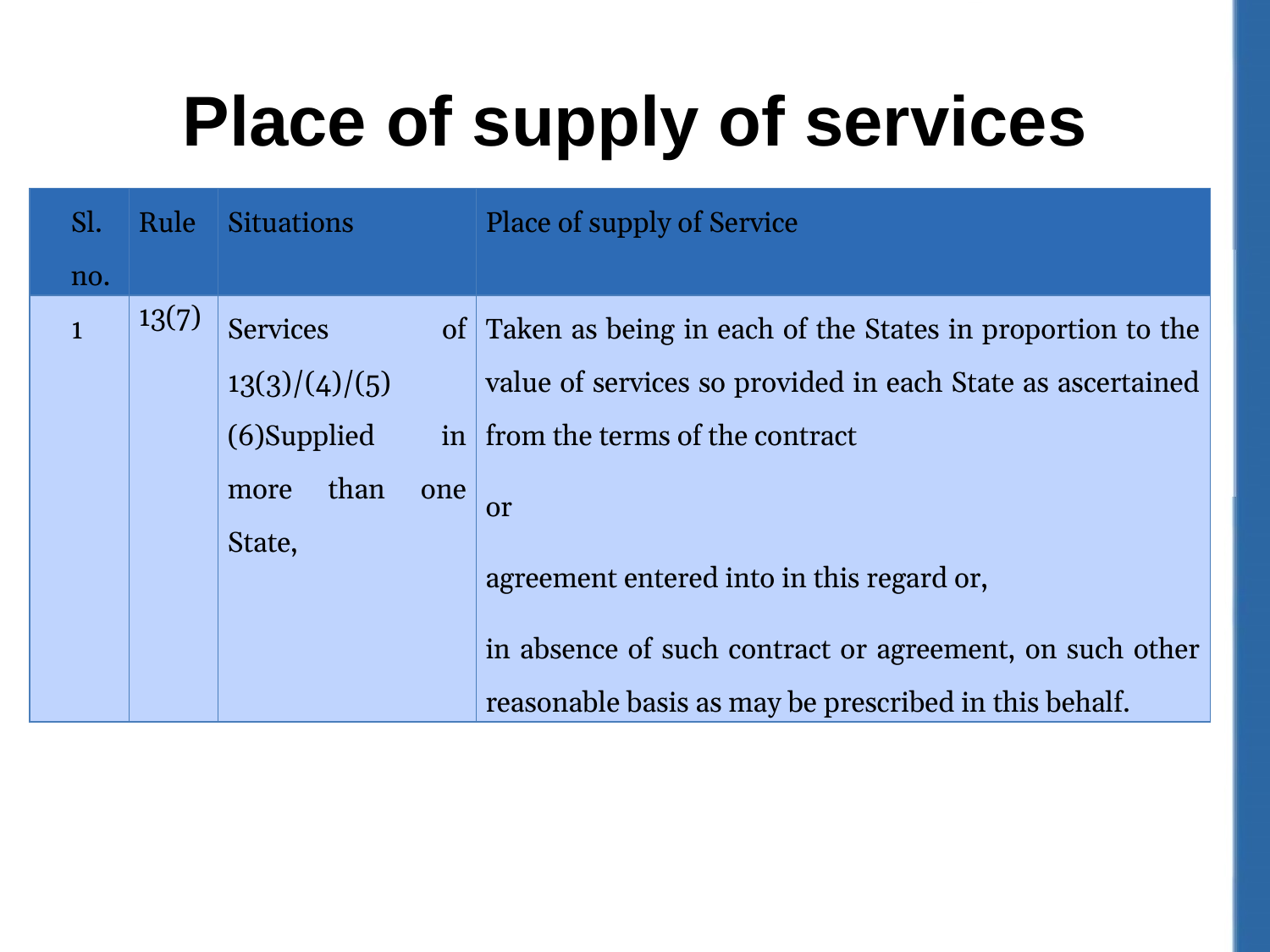

# Place of supply of services
| Sl. no. | Rule | Situations | Place of supply of Service |
| --- | --- | --- | --- |
| 1 | 13(7) | Services of 13(3)/(4)/(5) (6)Supplied in more than one State, | Taken as being in each of the States in proportion to the value of services so provided in each State as ascertained from the terms of the contract or agreement entered into in this regard or, in absence of such contract or agreement, on such other reasonable basis as may be prescribed in this behalf. |